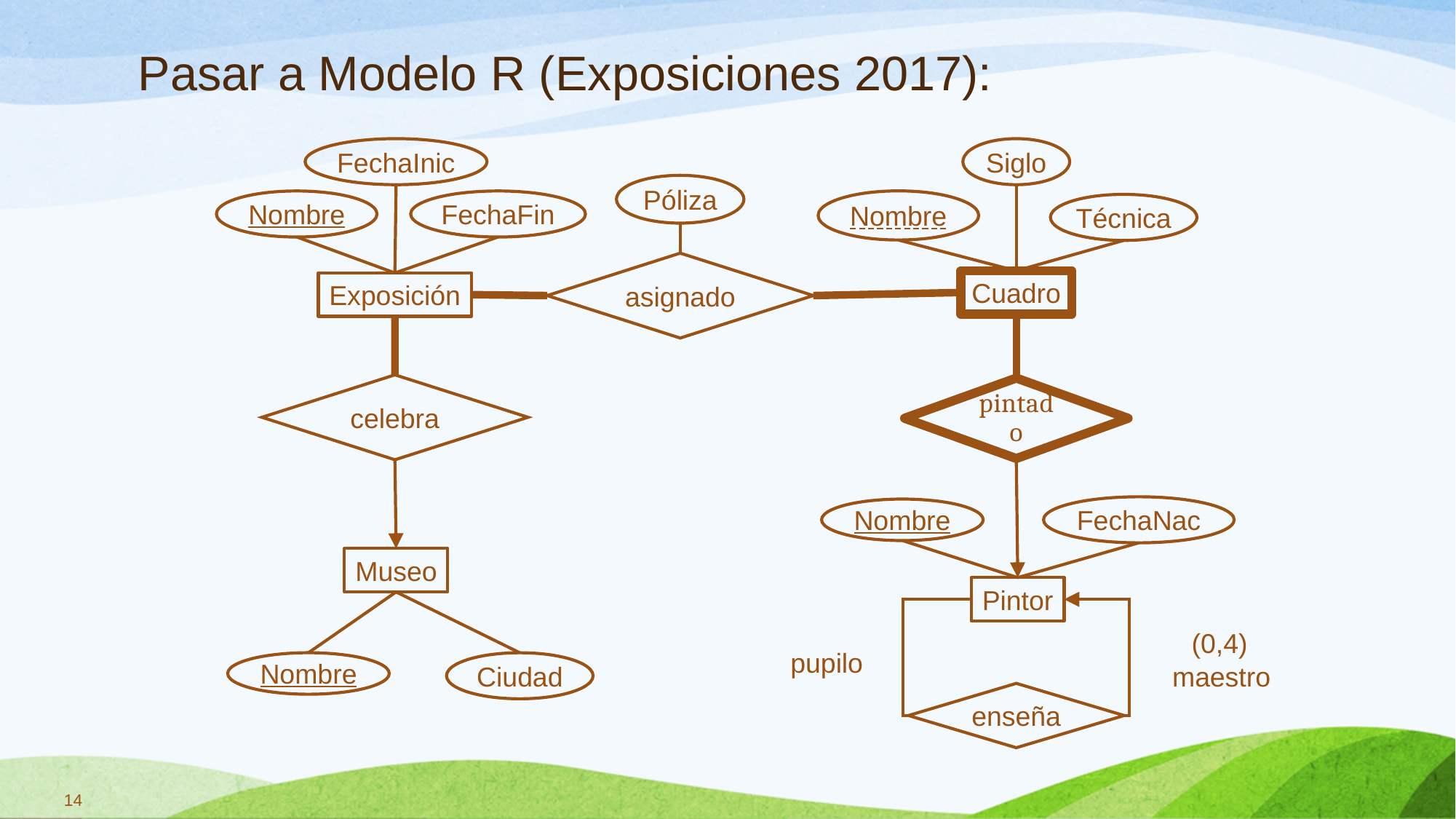

# Pasar a Modelo R (Exposiciones 2017):
FechaInic
Nombre
FechaFin
Exposición
Siglo
Nombre
Técnica
Cuadro
Póliza
asignado
celebra
pintado
FechaNac
Nombre
Museo
Pintor
(0,4)
pupilo
Nombre
Ciudad
maestro
enseña
14